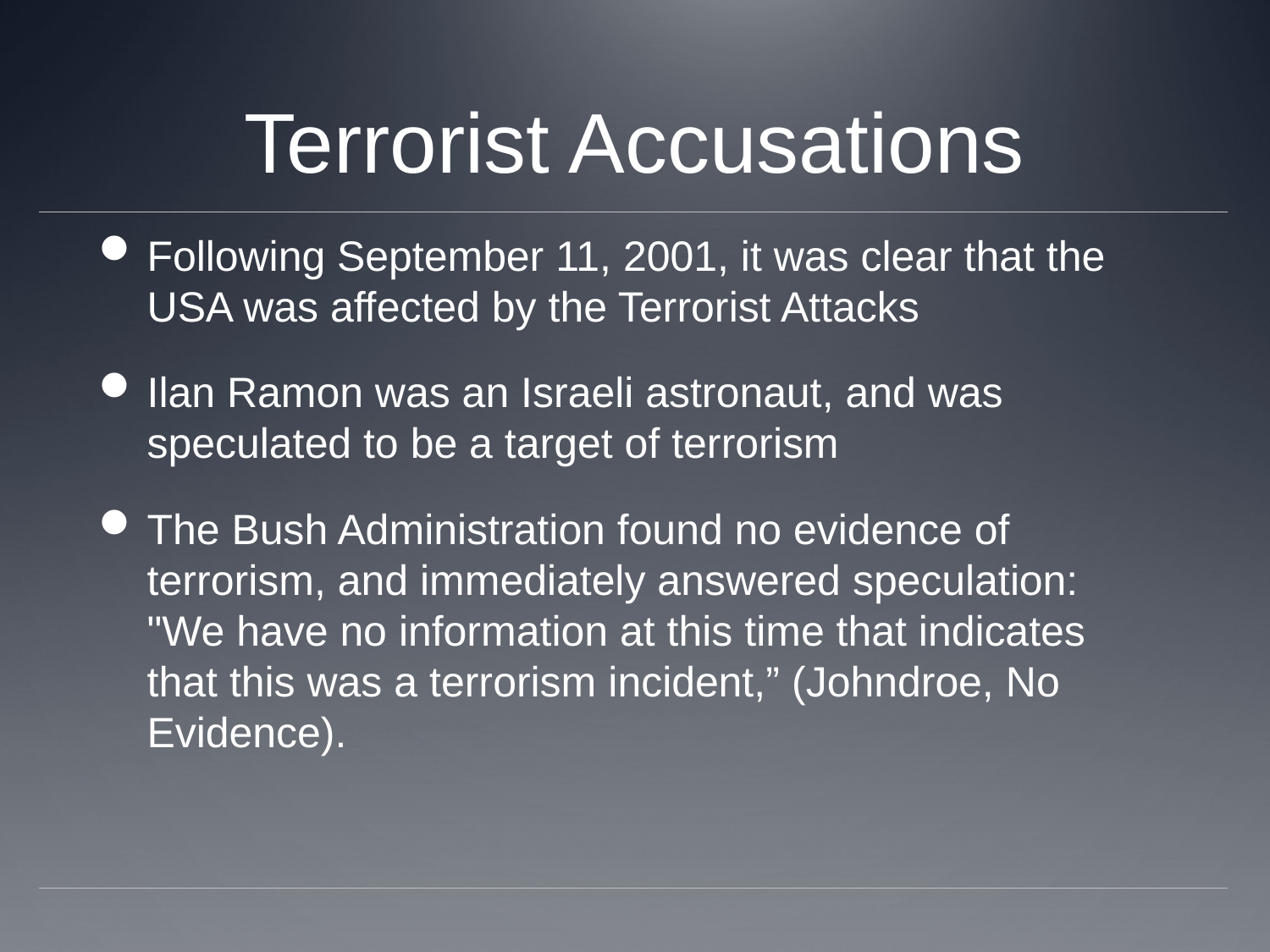

# Terrorist Accusations
Following September 11, 2001, it was clear that the USA was affected by the Terrorist Attacks
Ilan Ramon was an Israeli astronaut, and was speculated to be a target of terrorism
The Bush Administration found no evidence of terrorism, and immediately answered speculation: "We have no information at this time that indicates that this was a terrorism incident,” (Johndroe, No Evidence).